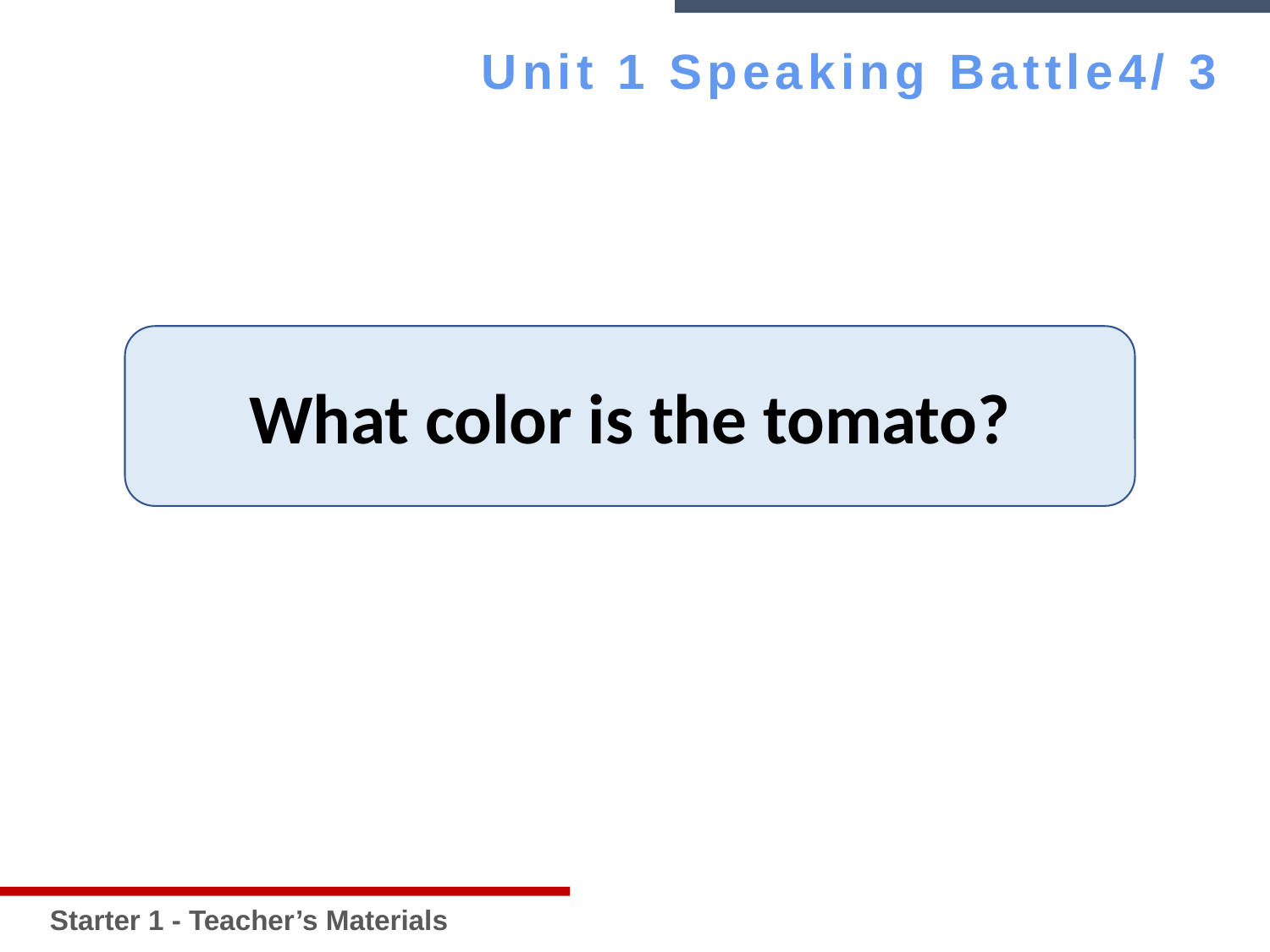

Unit 1 Speaking Battle4/ 3
Starter 1 - Teacher’s Materials
What color is the tomato?